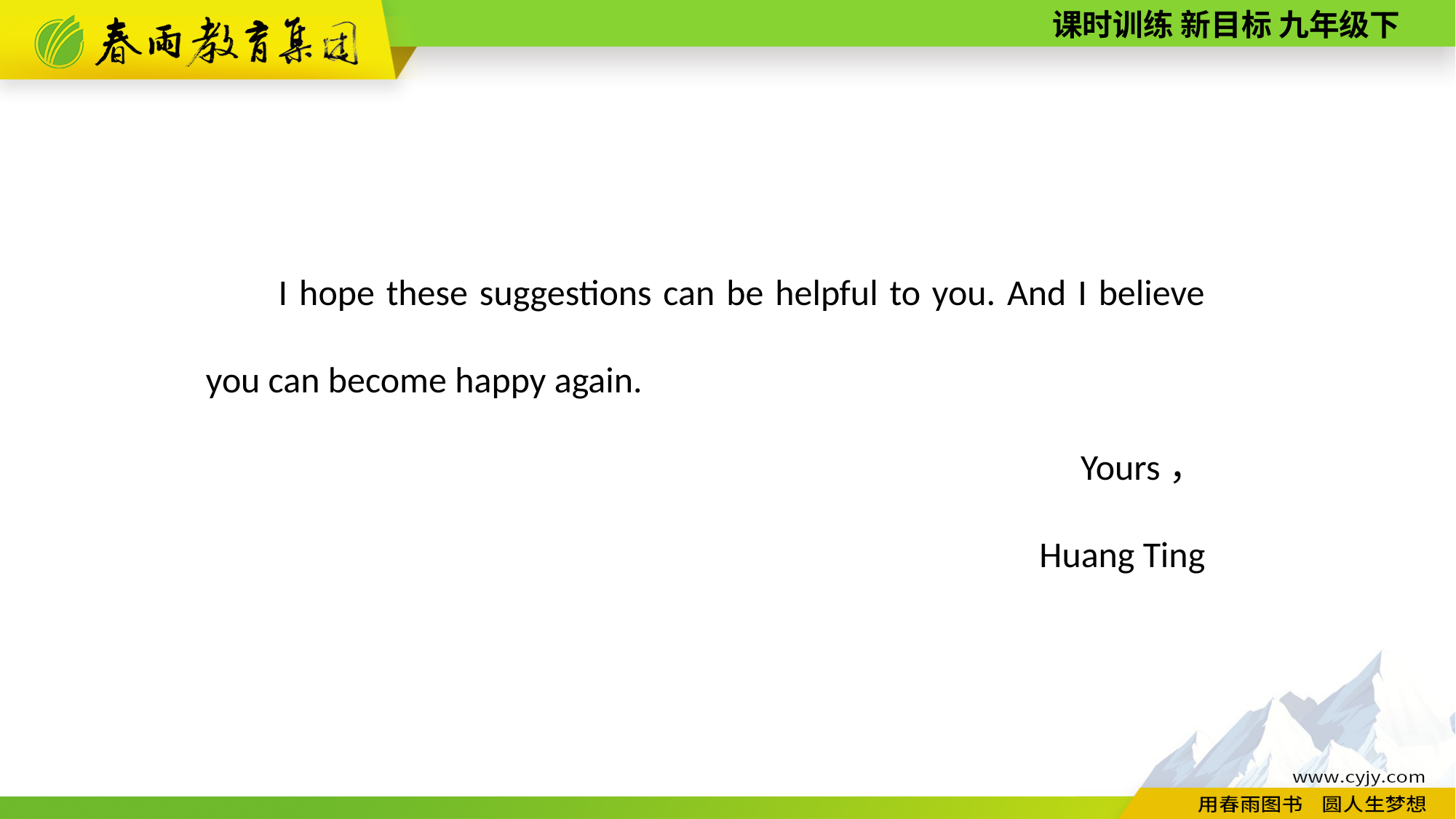

I hope these suggestions can be helpful to you. And I believe you can become happy again.
Yours，
Huang Ting